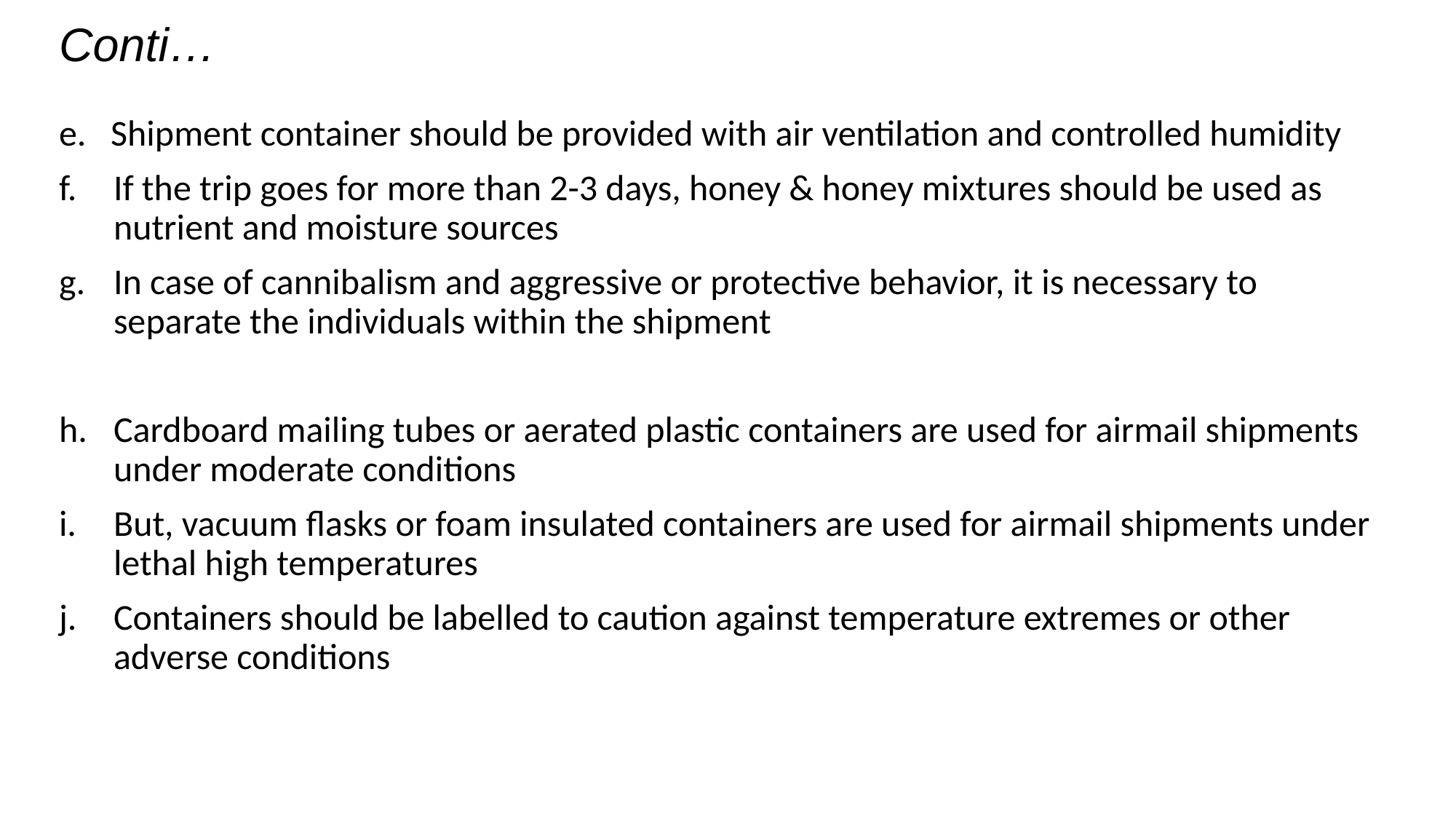

# Conti…
e.   Shipment container should be provided with air ventilation and controlled humidity
If the trip goes for more than 2-3 days, honey & honey mixtures should be used as nutrient and moisture sources
In case of cannibalism and aggressive or protective behavior, it is necessary to separate the individuals within the shipment

Cardboard mailing tubes or aerated plastic containers are used for airmail shipments under moderate conditions
But, vacuum flasks or foam insulated containers are used for airmail shipments under lethal high temperatures
Containers should be labelled to caution against temperature extremes or other adverse conditions